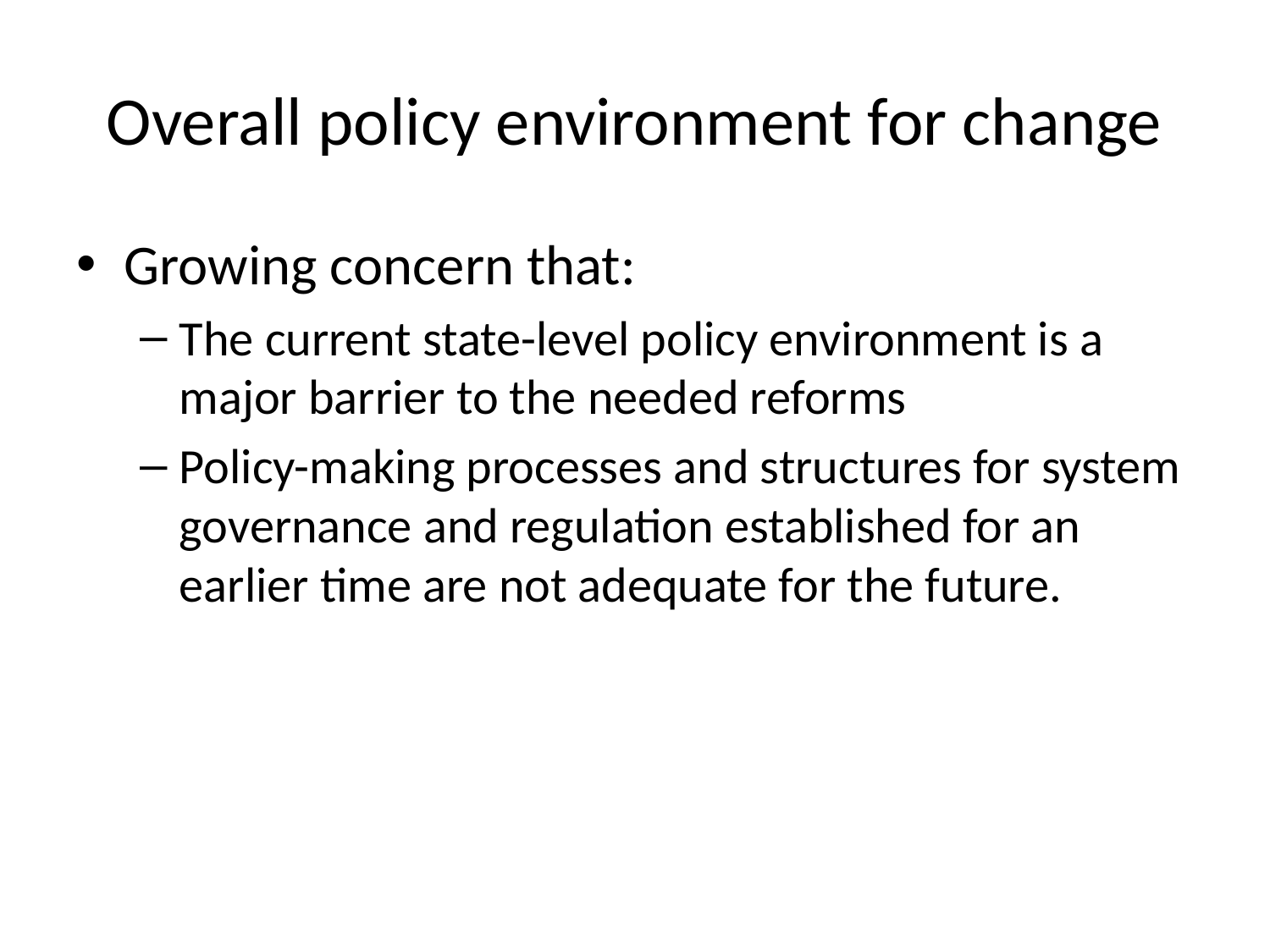

# Overall policy environment for change
Growing concern that:
The current state-level policy environment is a major barrier to the needed reforms
Policy-making processes and structures for system governance and regulation established for an earlier time are not adequate for the future.